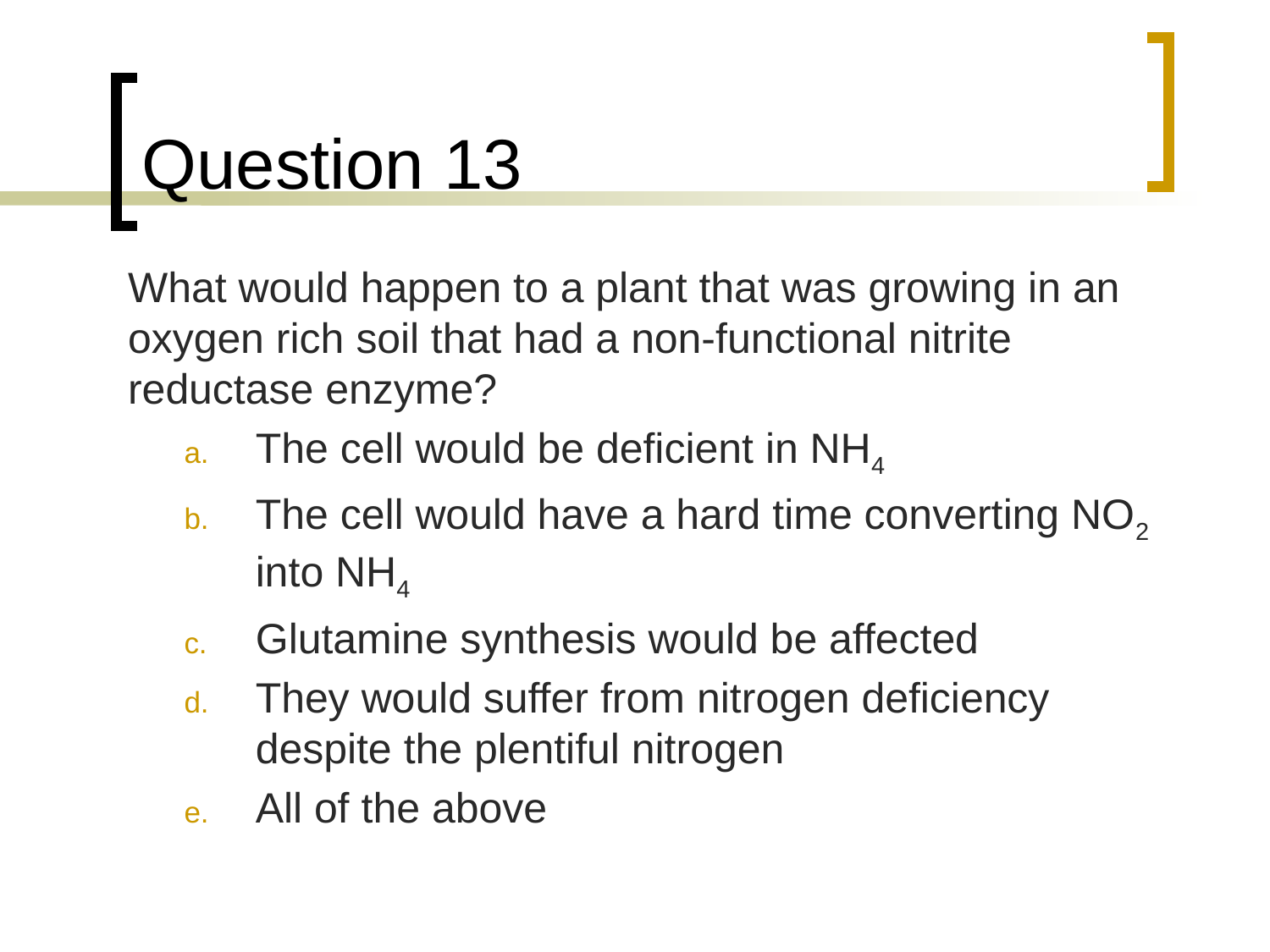

# Question 13
	What would happen to a plant that was growing in an oxygen rich soil that had a non-functional nitrite reductase enzyme?
The cell would be deficient in NH4
The cell would have a hard time converting NO2 into NH4
Glutamine synthesis would be affected
They would suffer from nitrogen deficiency despite the plentiful nitrogen
All of the above